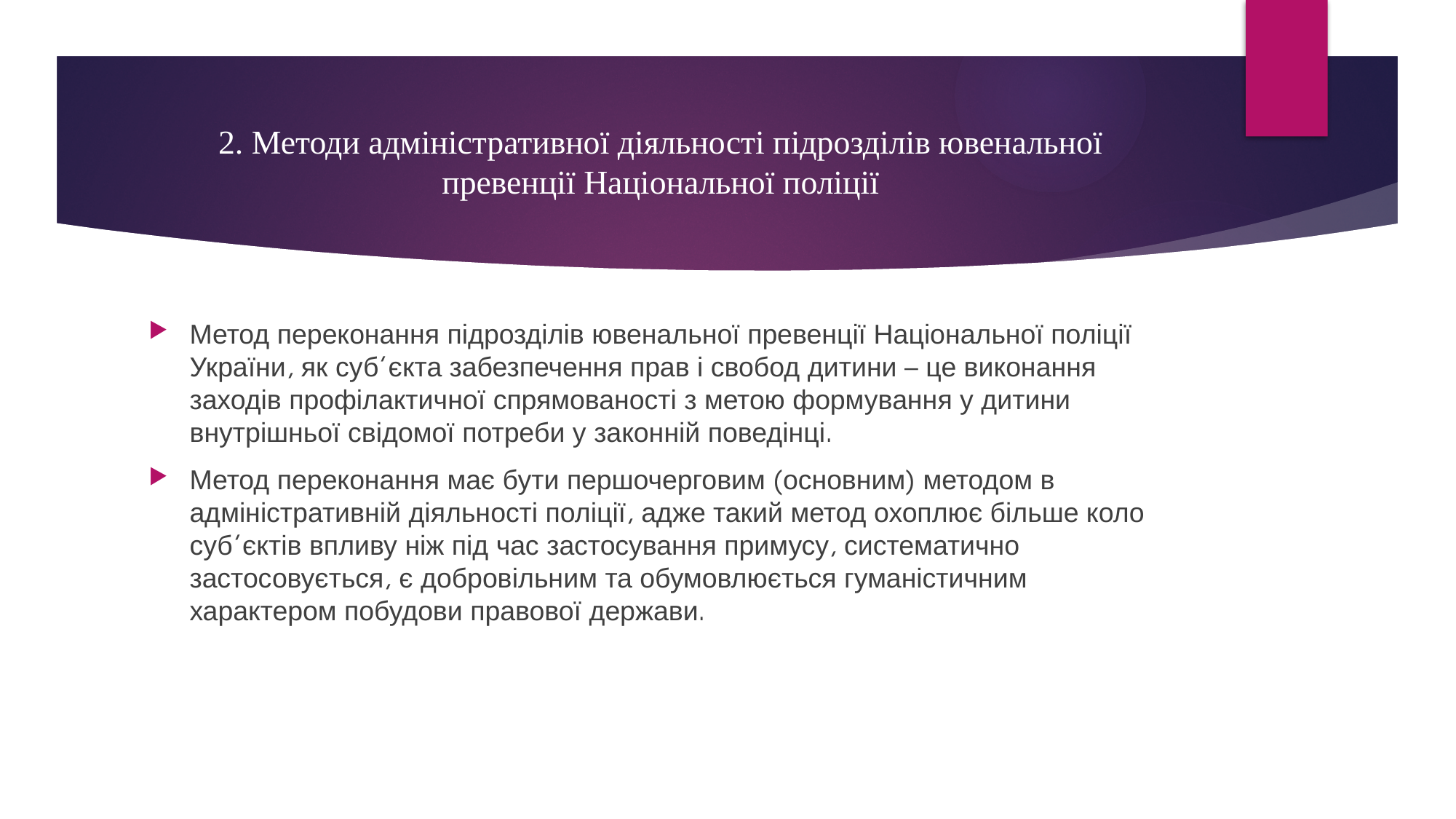

# 2. Методи адміністративної діяльності підрозділів ювенальної превенції Національної поліції
Метод переконання підрозділів ювенальної превенції Національної поліції України, як суб’єкта забезпечення прав і свобод дитини – це виконання заходів профілактичної спрямованості з метою формування у дитини внутрішньої свідомої потреби у законній поведінці.
Метод переконання має бути першочерговим (основним) методом в адміністративній діяльності поліції, адже такий метод охоплює більше коло суб’єктів впливу ніж під час застосування примусу, систематично застосовується, є добровільним та обумовлюється гуманістичним характером побудови правової держави.